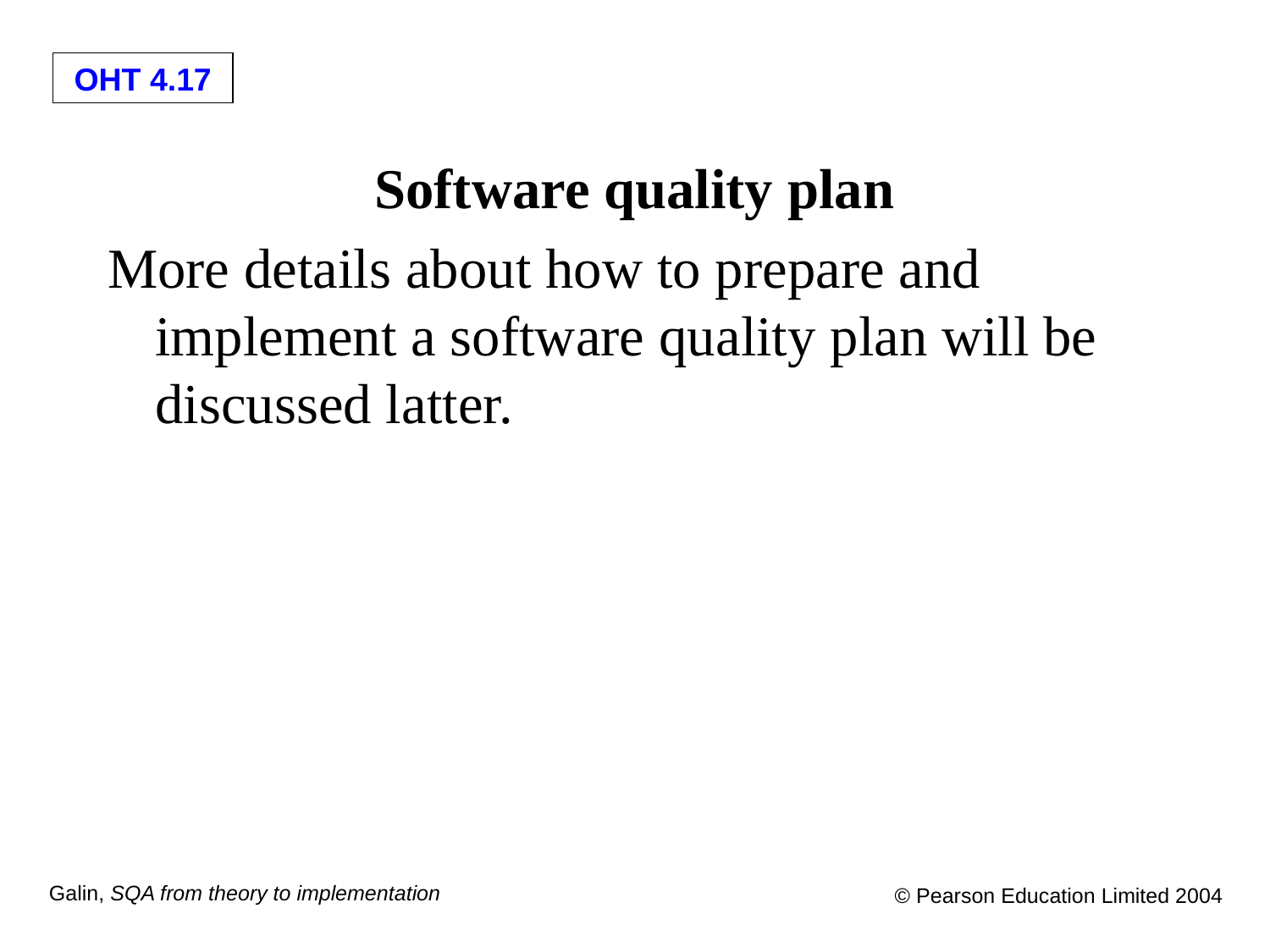

Software quality plan
More details about how to prepare and implement a software quality plan will be discussed latter.